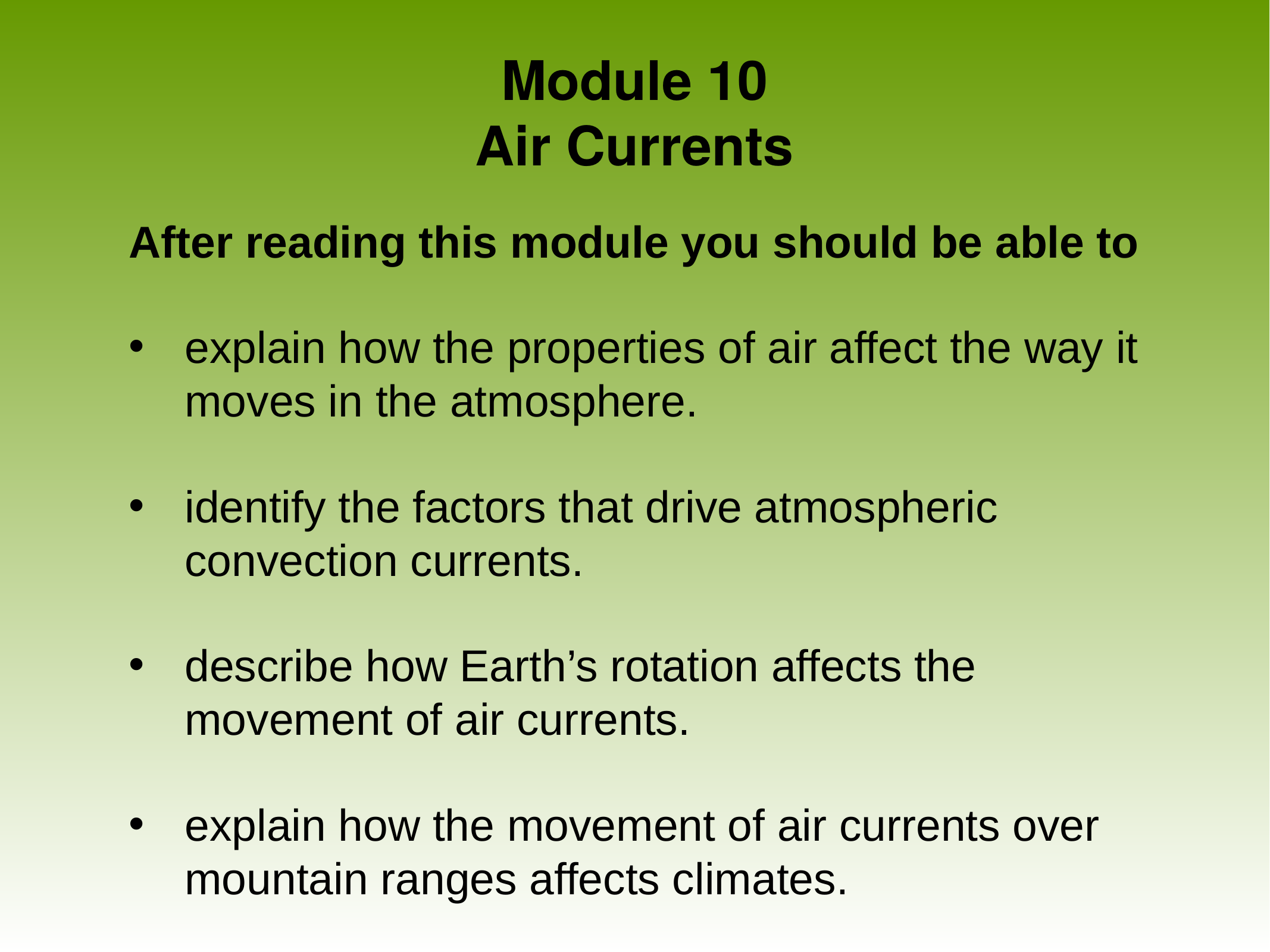

# Module 10 Air Currents
After reading this module you should be able to
explain how the properties of air affect the way it moves in the atmosphere.
identify the factors that drive atmospheric convection currents.
describe how Earth’s rotation affects the movement of air currents.
explain how the movement of air currents over mountain ranges affects climates.